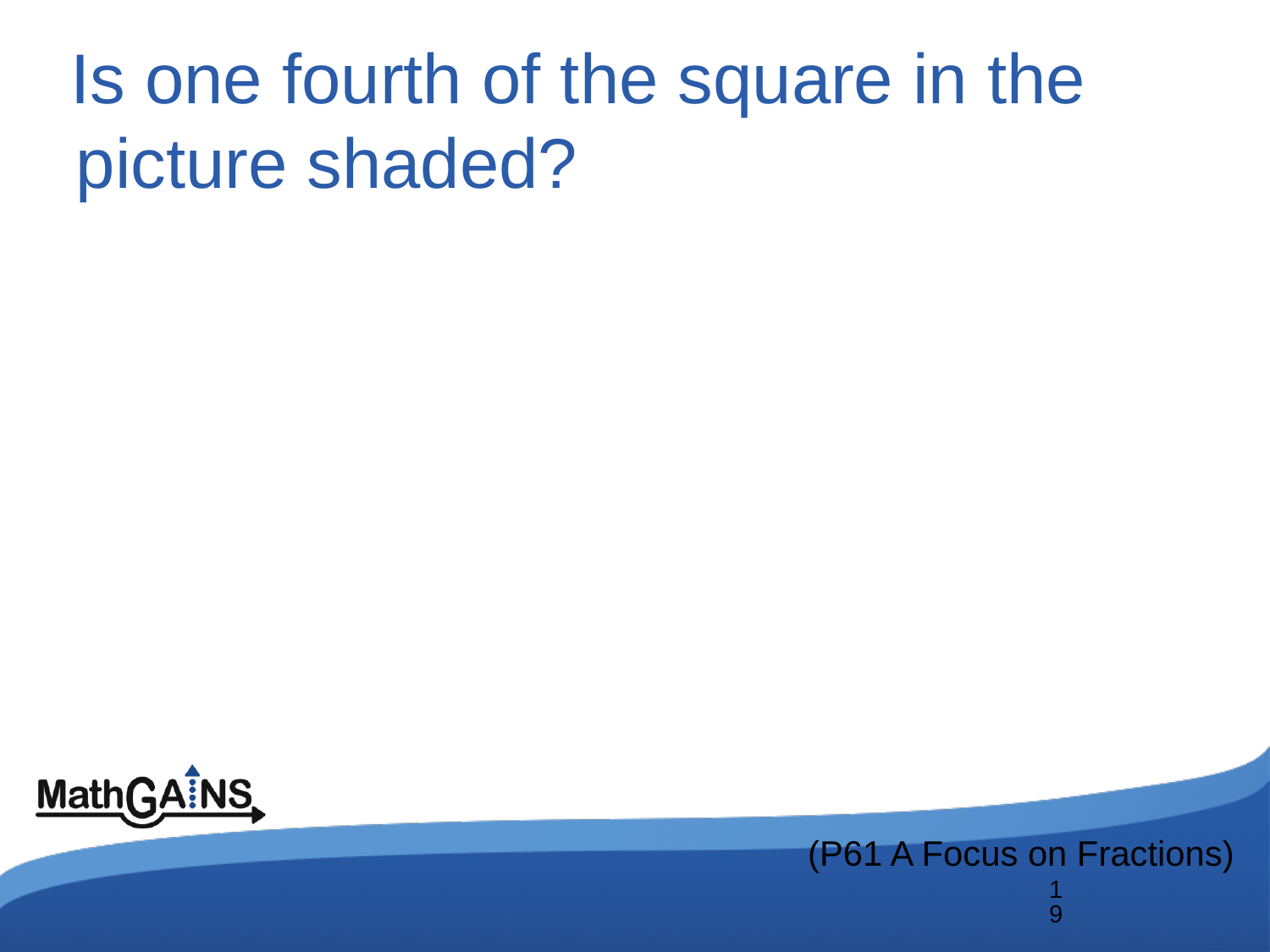

# Is one fourth of the square in the picture shaded?
(P61 A Focus on Fractions)
19